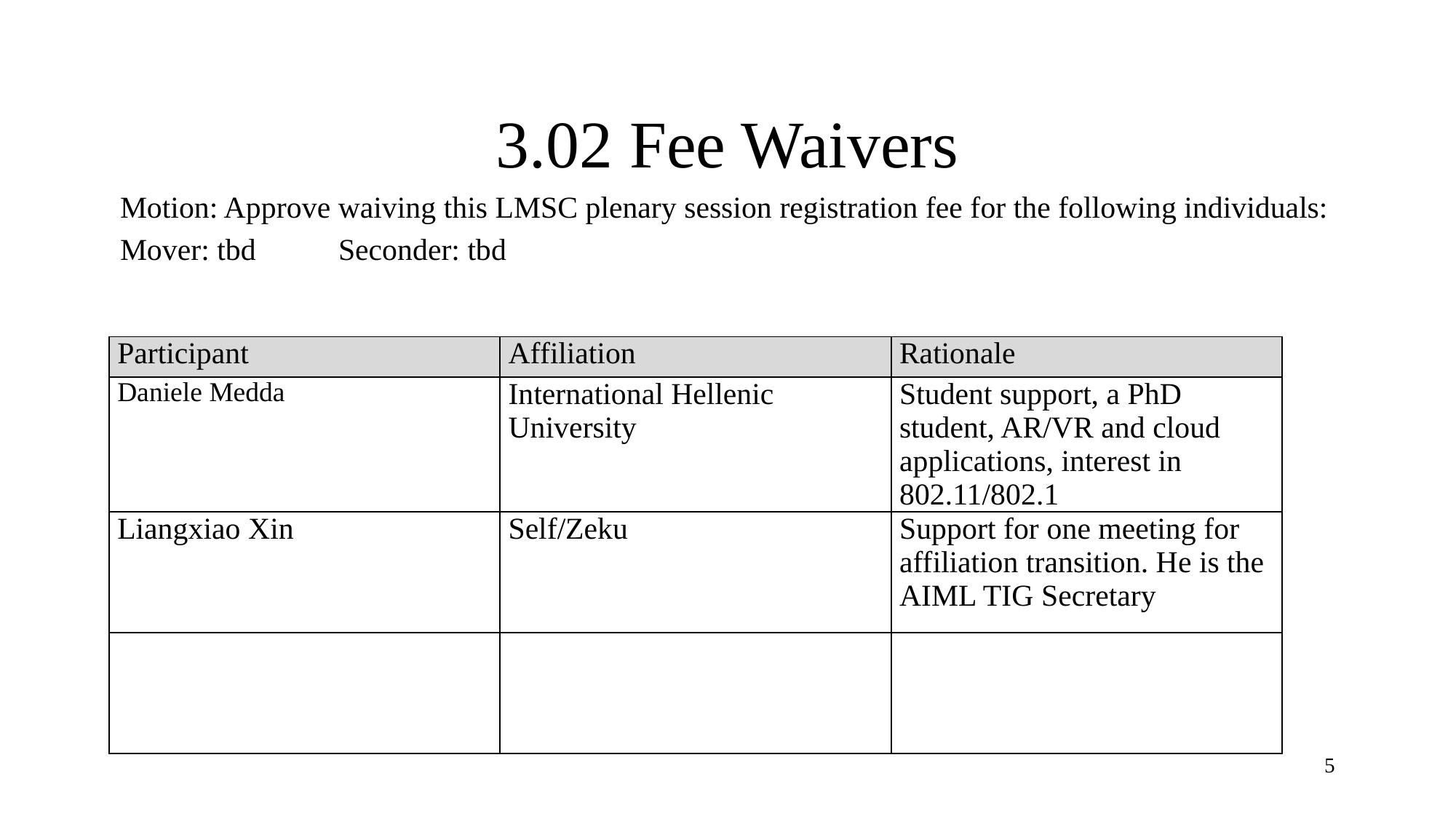

# 3.02 Fee Waivers
Motion: Approve waiving this LMSC plenary session registration fee for the following individuals:
Mover: tbd 	Seconder: tbd
| Participant | Affiliation | Rationale |
| --- | --- | --- |
| Daniele Medda | International Hellenic University | Student support, a PhD student, AR/VR and cloud applications, interest in 802.11/802.1 |
| Liangxiao Xin | Self/Zeku | Support for one meeting for affiliation transition. He is the AIML TIG Secretary |
|  |  |  |

5